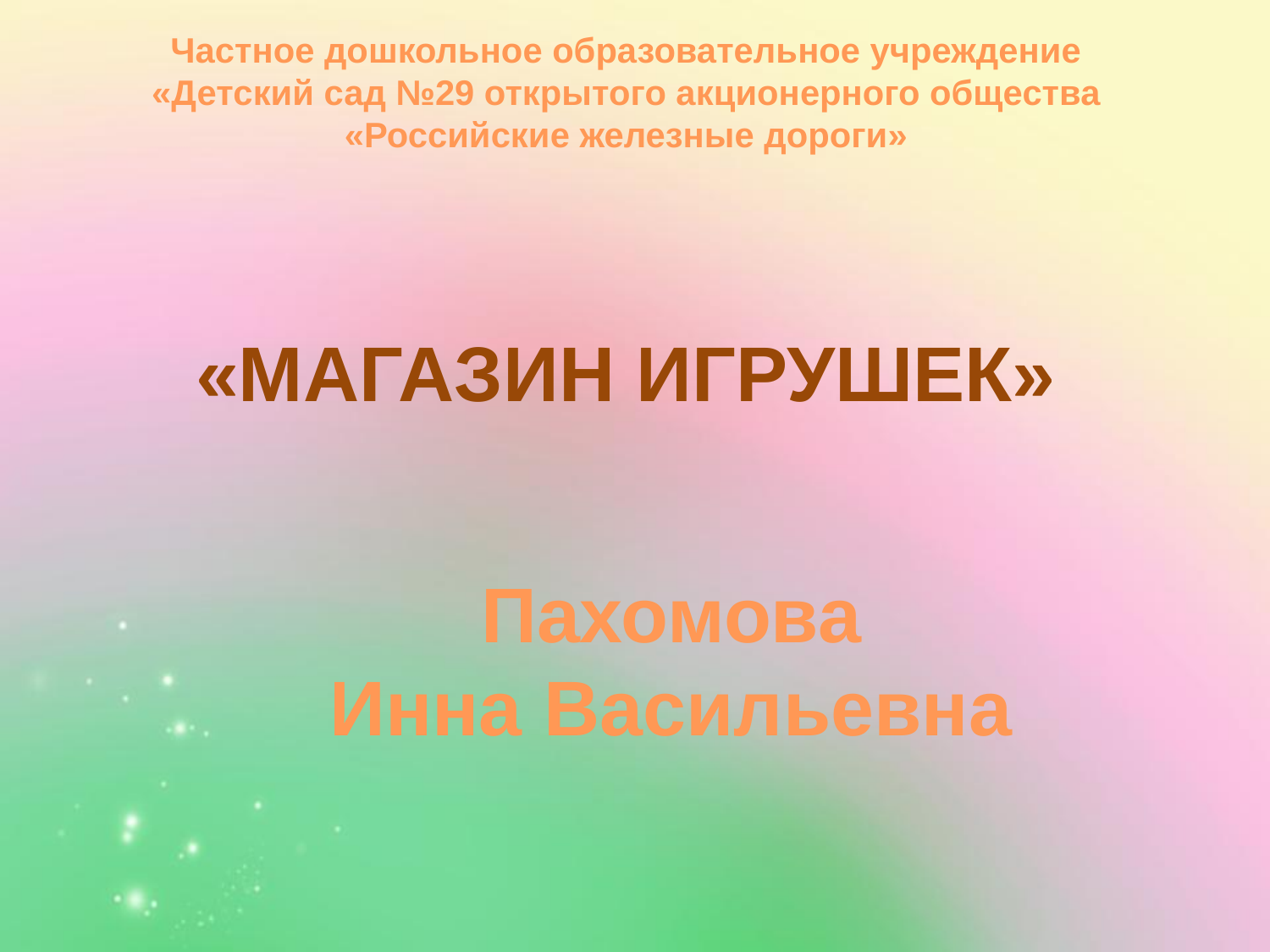

Частное дошкольное образовательное учреждение
«Детский сад №29 открытого акционерного общества
«Российские железные дороги»

«МАГАЗИН ИГРУШЕК»

Пахомова
Инна Васильевна